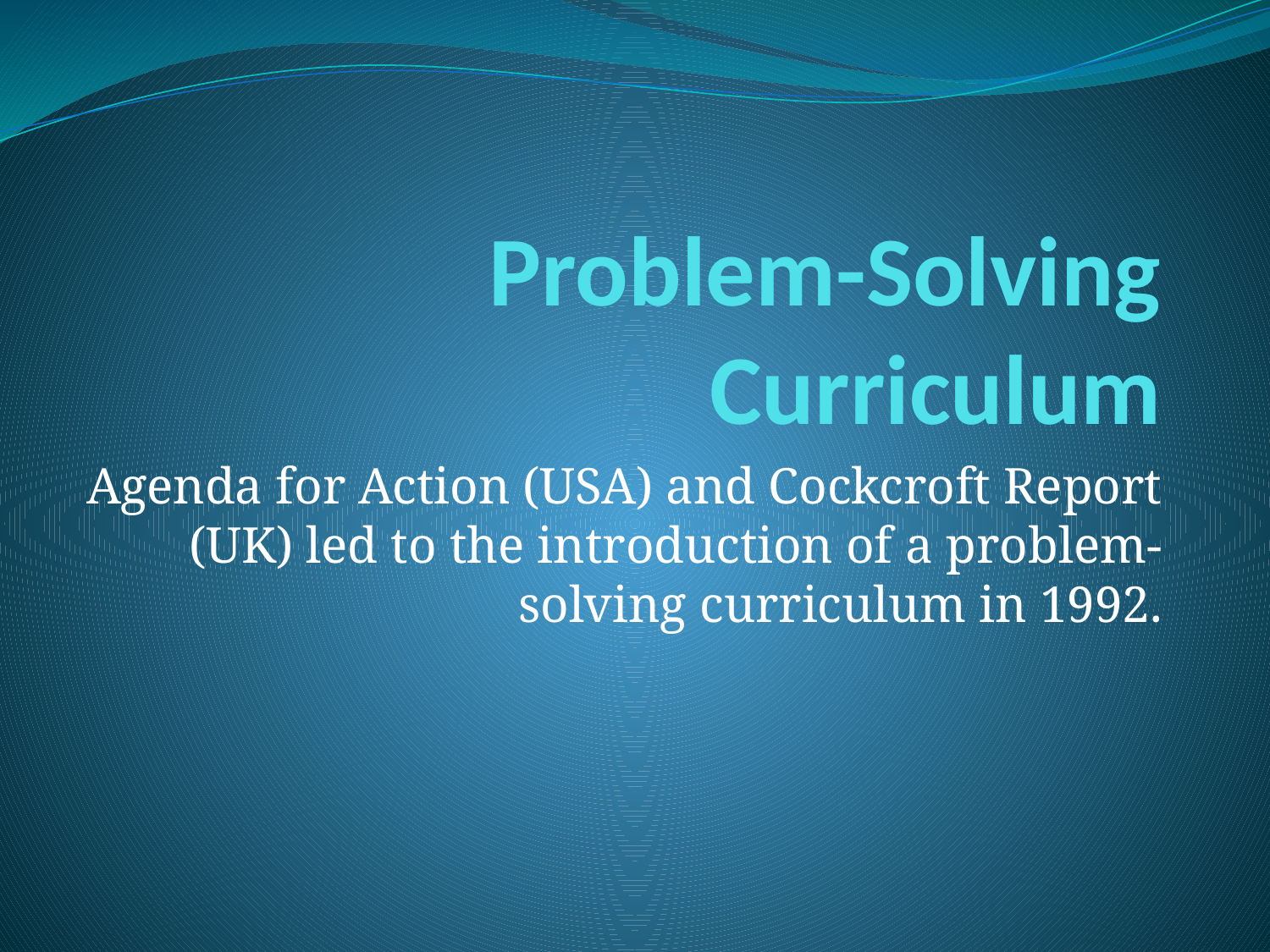

# Problem-Solving Curriculum
Agenda for Action (USA) and Cockcroft Report (UK) led to the introduction of a problem-solving curriculum in 1992.